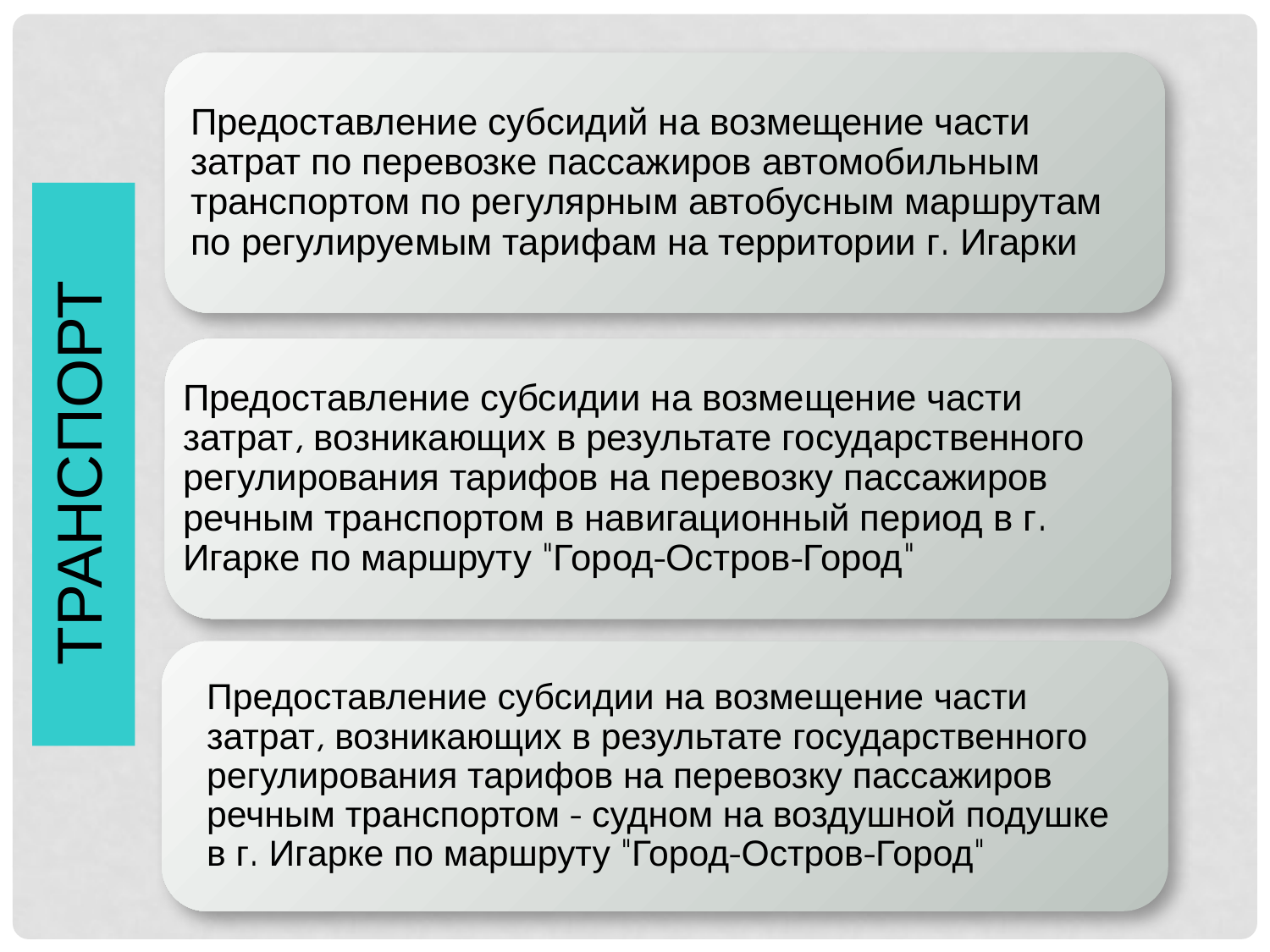

Предоставление субсидий на возмещение части затрат по перевозке пассажиров автомобильным транспортом по регулярным автобусным маршрутам по регулируемым тарифам на территории г. Игарки
ТРАНСПОРТ

Предоставление субсидии на возмещение части затрат, возникающих в результате государственного регулирования тарифов на перевозку пассажиров речным транспортом в навигационный период в г. Игарке по маршруту "Город-Остров-Город"

Предоставление субсидии на возмещение части затрат, возникающих в результате государственного регулирования тарифов на перевозку пассажиров речным транспортом - судном на воздушной подушке в г. Игарке по маршруту "Город-Остров-Город"